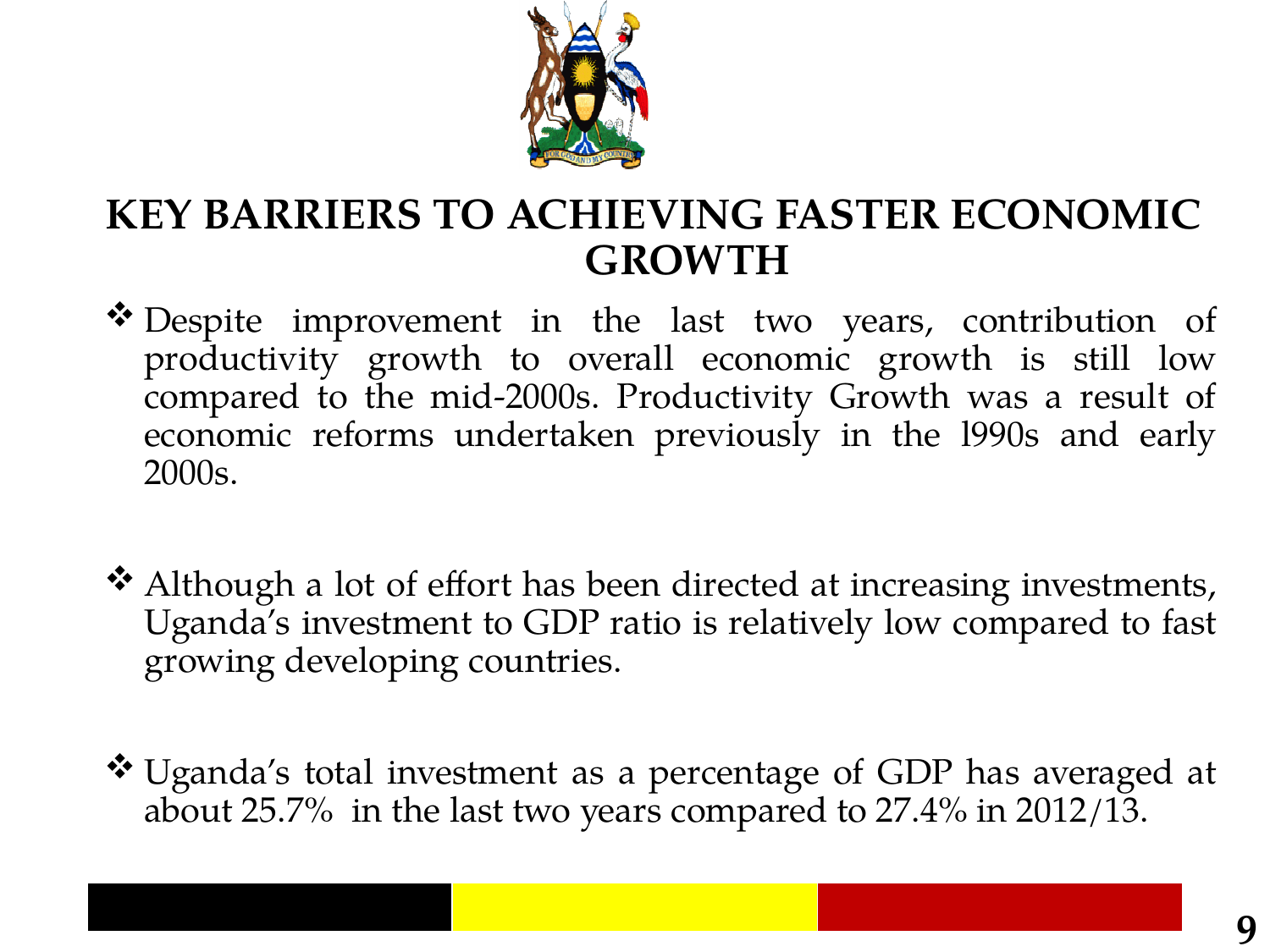

KEY BARRIERS TO ACHIEVING FASTER ECONOMIC GROWTH
Despite improvement in the last two years, contribution of productivity growth to overall economic growth is still low compared to the mid-2000s. Productivity Growth was a result of economic reforms undertaken previously in the l990s and early 2000s.

Although a lot of effort has been directed at increasing investments, Uganda’s investment to GDP ratio is relatively low compared to fast growing developing countries.

Uganda’s total investment as a percentage of GDP has averaged at about 25.7%  in the last two years compared to 27.4% in 2012/13.

9